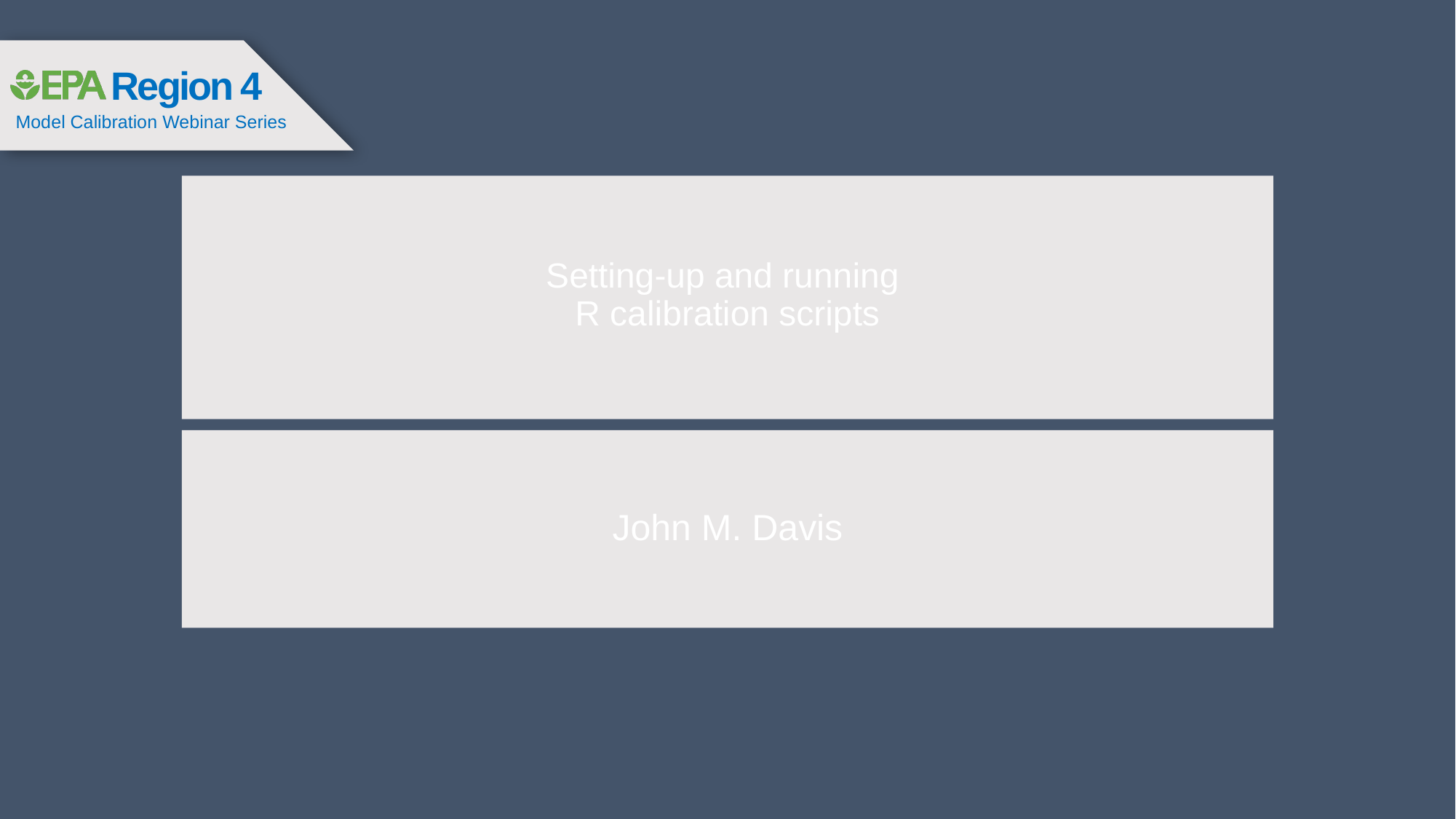

# Setting-up and running R calibration scripts
John M. Davis